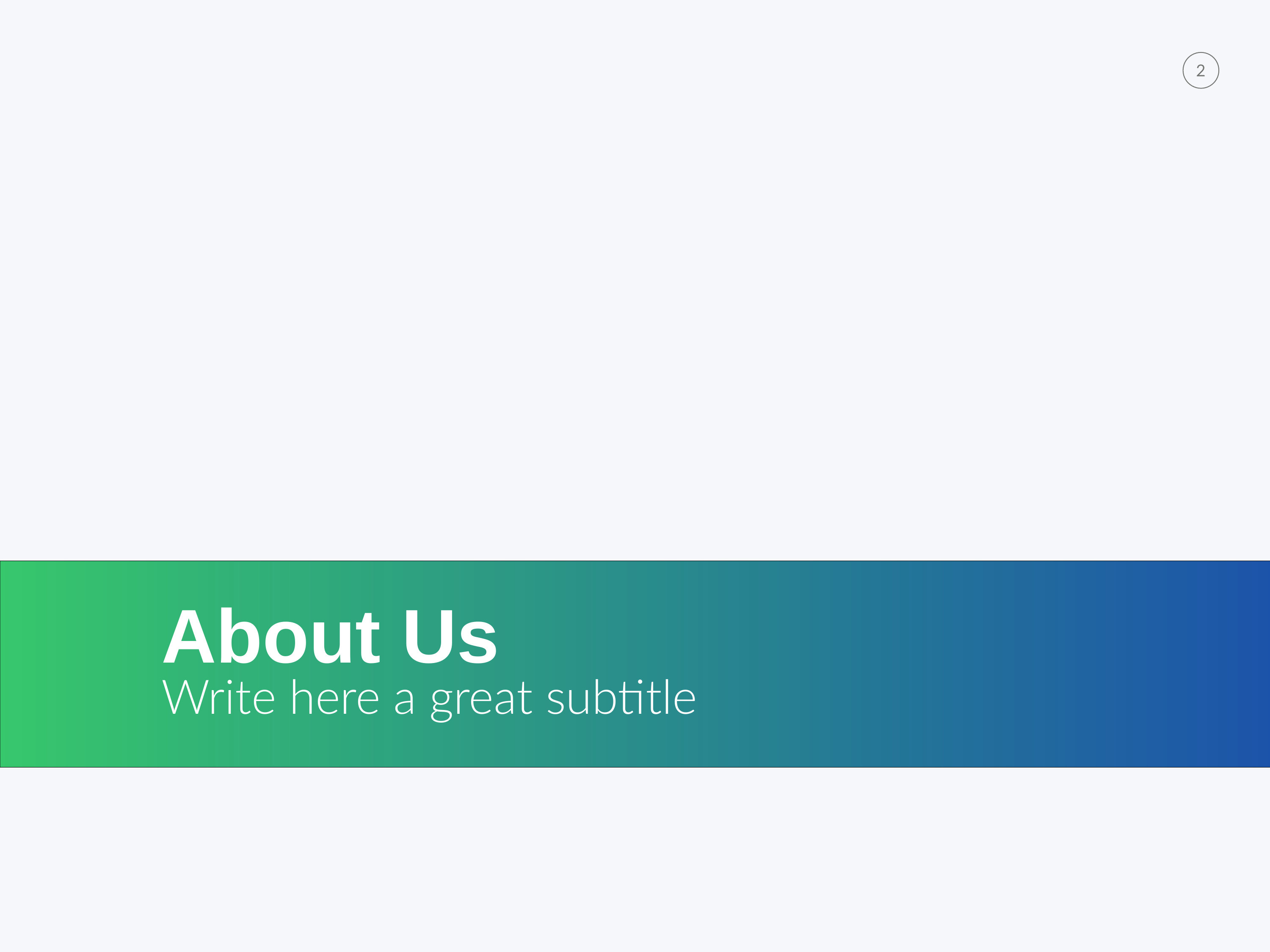

About Us
Write here a great subtitle